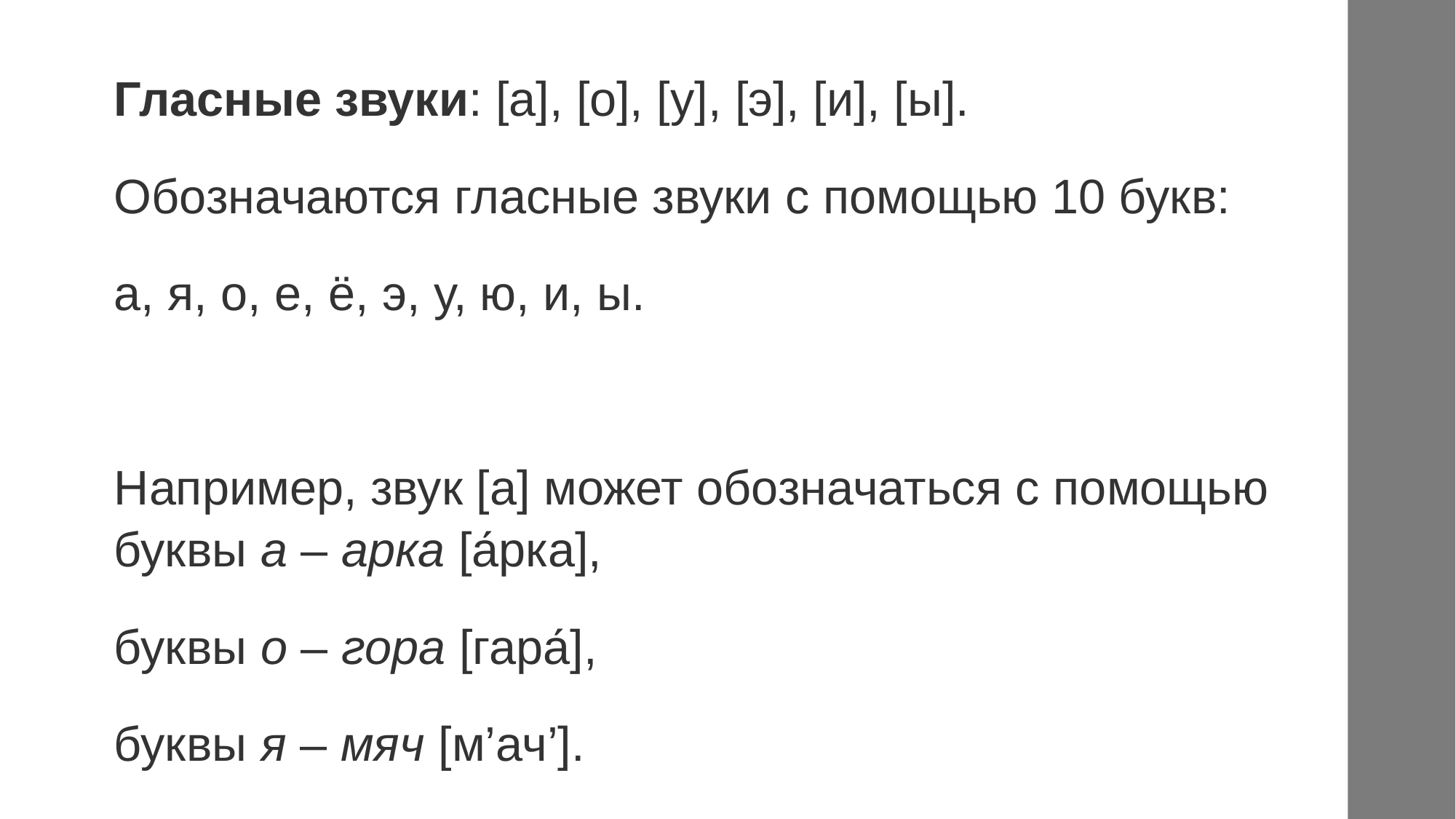

Гласные звуки: [а], [о], [у], [э], [и], [ы].
Обозначаются гласные звуки с помощью 10 букв:
а, я, о, е, ё, э, у, ю, и, ы.

Например, звук [а] может обозначаться с помощью буквы а – арка [а́рка],
буквы о – гора [гара́],
буквы я – мяч [м’ач’].